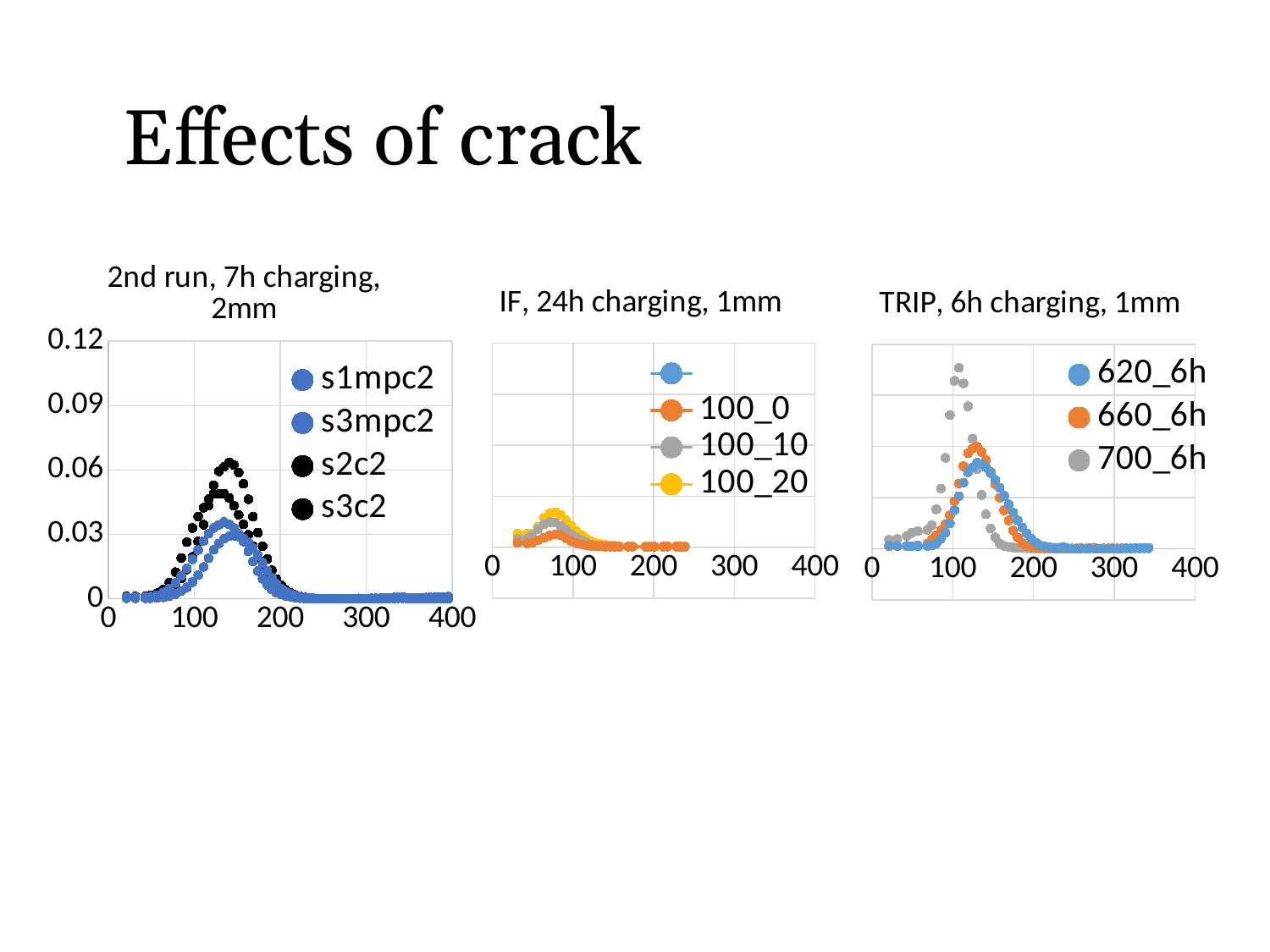

# Effects of crack

### Chart: 2nd run, 7h charging, 2mm

| Category | s1mpc2 | s3mpc2 | s2c2 | s3c2 |
|---|---|---|---|---|

### Chart: TRIP, 6h charging, 1mm

| Category | 620_6h | 660_6h | 700_6h |
|---|---|---|---|

### Chart: IF, 24h charging, 1mm

| Category | T,C | 100_0 | 100_10 | 100_20 |
|---|---|---|---|---|